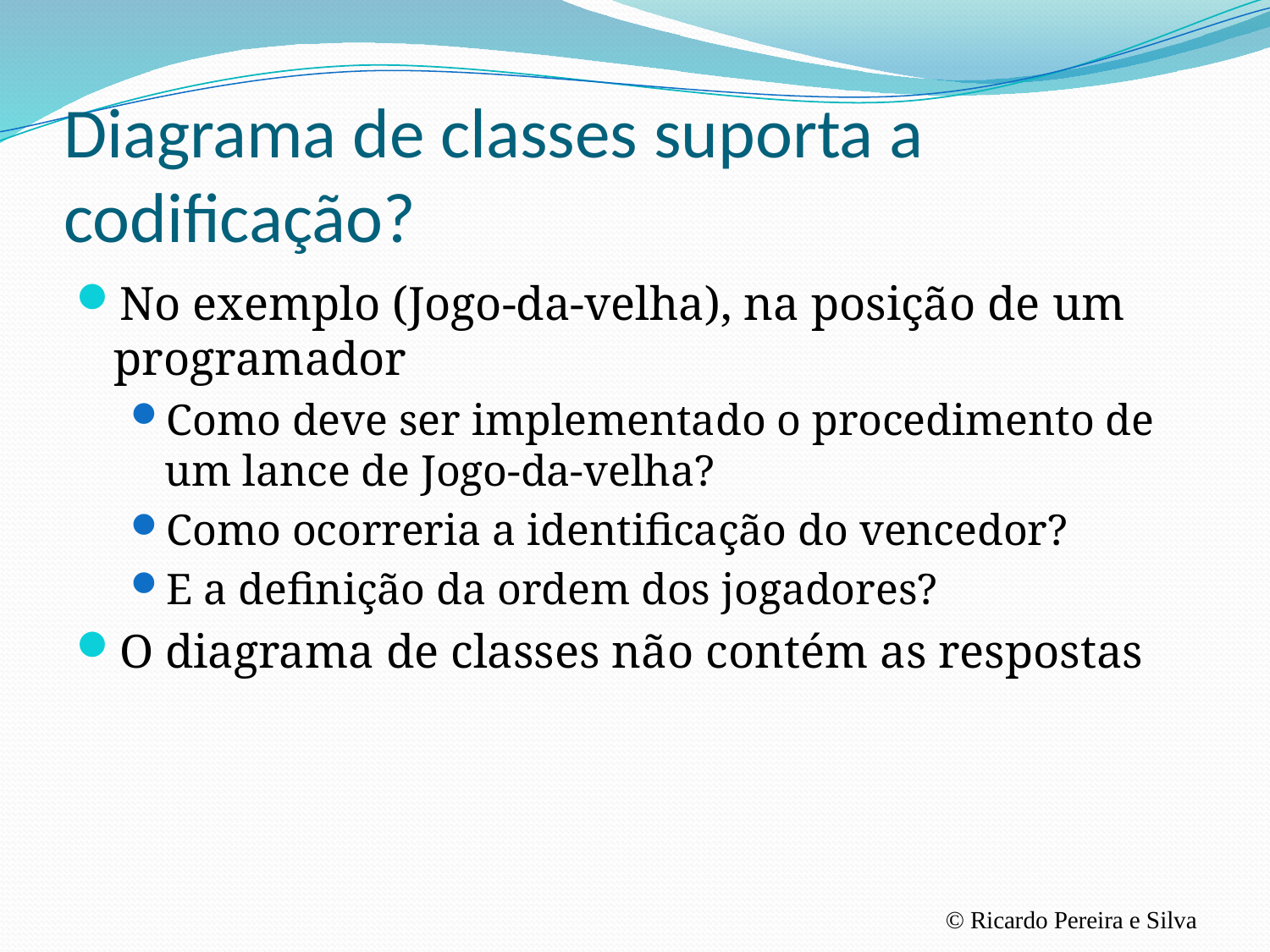

# Diagrama de classes suporta a codificação?
No exemplo (Jogo-da-velha), na posição de um programador
Como deve ser implementado o procedimento de um lance de Jogo-da-velha?
Como ocorreria a identificação do vencedor?
E a definição da ordem dos jogadores?
O diagrama de classes não contém as respostas
© Ricardo Pereira e Silva